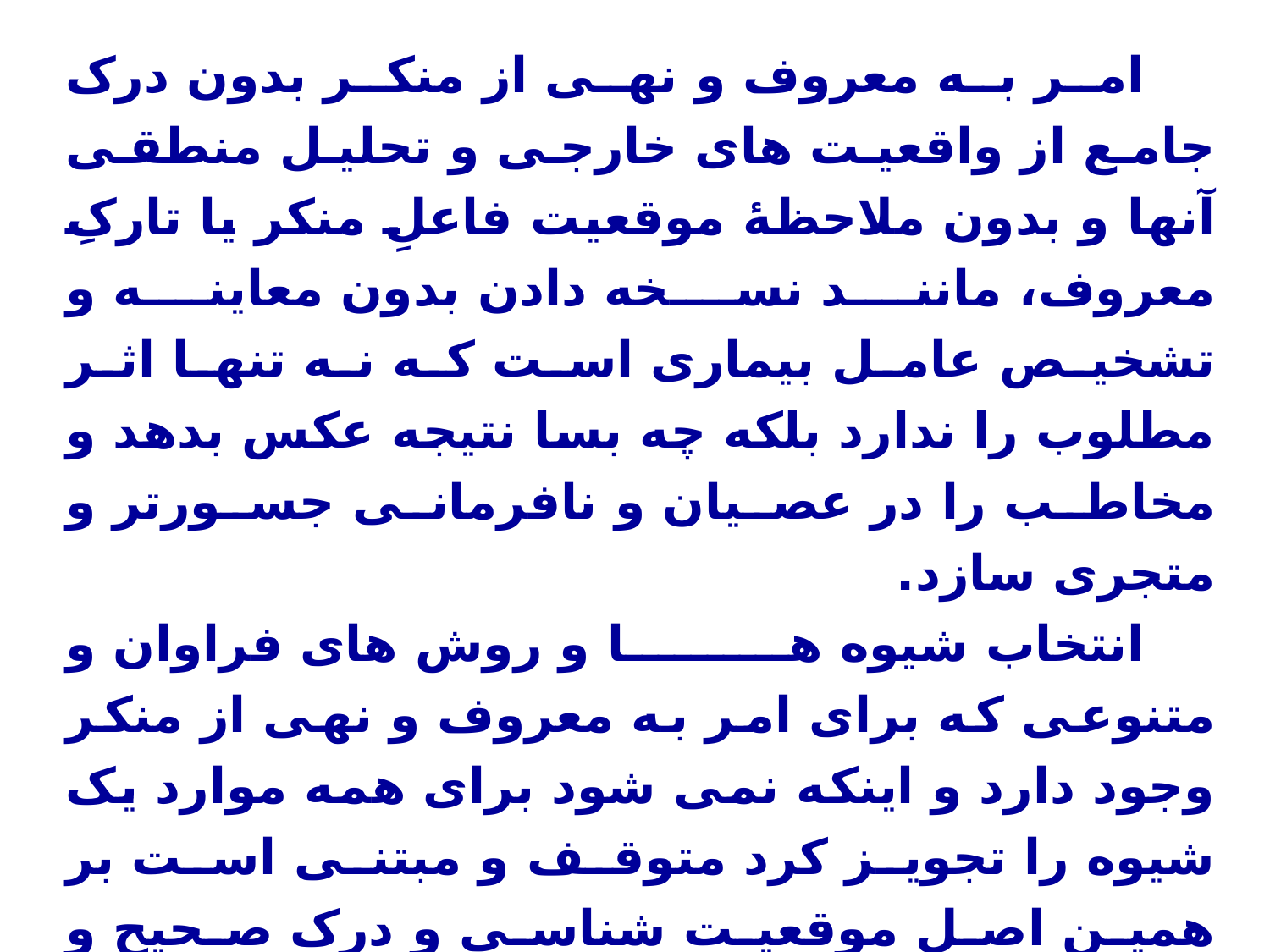

اصل پنجم: موقعیت شناسی

امر به معروف و نهی از منکر بدون درک جامع از واقعیت های خارجی و تحلیل منطقی آنها و بدون ملاحظۀ موقعیت فاعلِ منکر یا تارکِ معروف، مانند نسخه دادن بدون معاینه و تشخیص عامل بیماری است که نه تنها اثر مطلوب را ندارد بلکه چه بسا نتیجه عکس بدهد و مخاطب را در عصیان و نافرمانی جسورتر و متجری سازد.
انتخاب شیوه ها و روش های فراوان و متنوعی که برای امر به معروف و نهی از منکر وجود دارد و اینکه نمی شود برای همه موارد یک شیوه را تجویز کرد متوقف و مبتنی است بر همین اصل موقعیت شناسی و درک صحیح و اقتضاءات موجود.